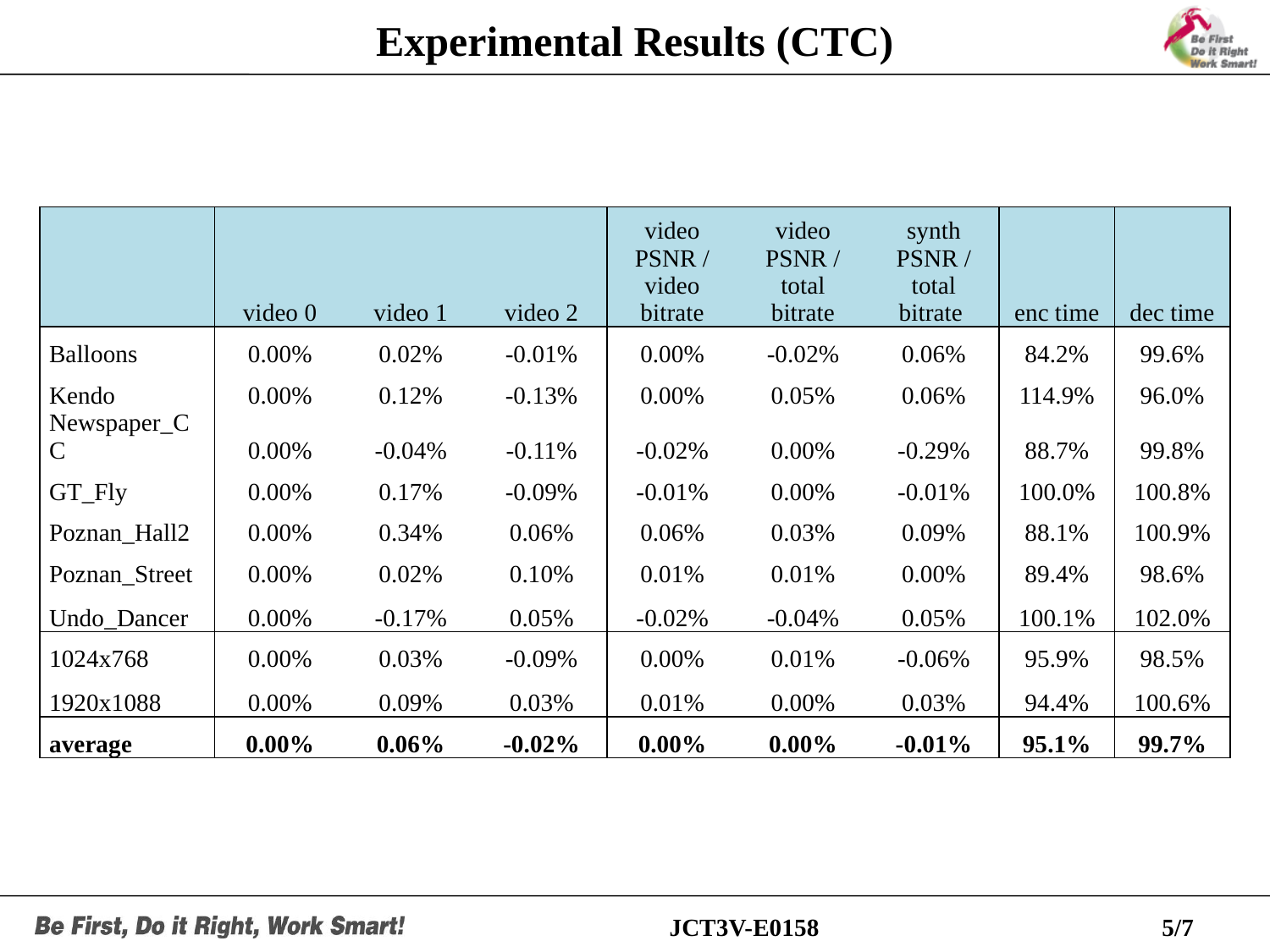

# Experimental Results (CTC)
|  | video 0 | video 1 | video 2 | video PSNR / video bitrate | video PSNR / total bitrate | synth PSNR / total bitrate | enc time | dec time |
| --- | --- | --- | --- | --- | --- | --- | --- | --- |
| Balloons | 0.00% | 0.02% | -0.01% | 0.00% | -0.02% | 0.06% | 84.2% | 99.6% |
| Kendo | 0.00% | 0.12% | -0.13% | 0.00% | 0.05% | 0.06% | 114.9% | 96.0% |
| Newspaper\_CC | 0.00% | -0.04% | -0.11% | -0.02% | 0.00% | -0.29% | 88.7% | 99.8% |
| GT\_Fly | 0.00% | 0.17% | -0.09% | -0.01% | 0.00% | -0.01% | 100.0% | 100.8% |
| Poznan\_Hall2 | 0.00% | 0.34% | 0.06% | 0.06% | 0.03% | 0.09% | 88.1% | 100.9% |
| Poznan\_Street | 0.00% | 0.02% | 0.10% | 0.01% | 0.01% | 0.00% | 89.4% | 98.6% |
| Undo\_Dancer | 0.00% | -0.17% | 0.05% | -0.02% | -0.04% | 0.05% | 100.1% | 102.0% |
| 1024x768 | 0.00% | 0.03% | -0.09% | 0.00% | 0.01% | -0.06% | 95.9% | 98.5% |
| 1920x1088 | 0.00% | 0.09% | 0.03% | 0.01% | 0.00% | 0.03% | 94.4% | 100.6% |
| average | 0.00% | 0.06% | -0.02% | 0.00% | 0.00% | -0.01% | 95.1% | 99.7% |
JCT3V-E0158
5/7